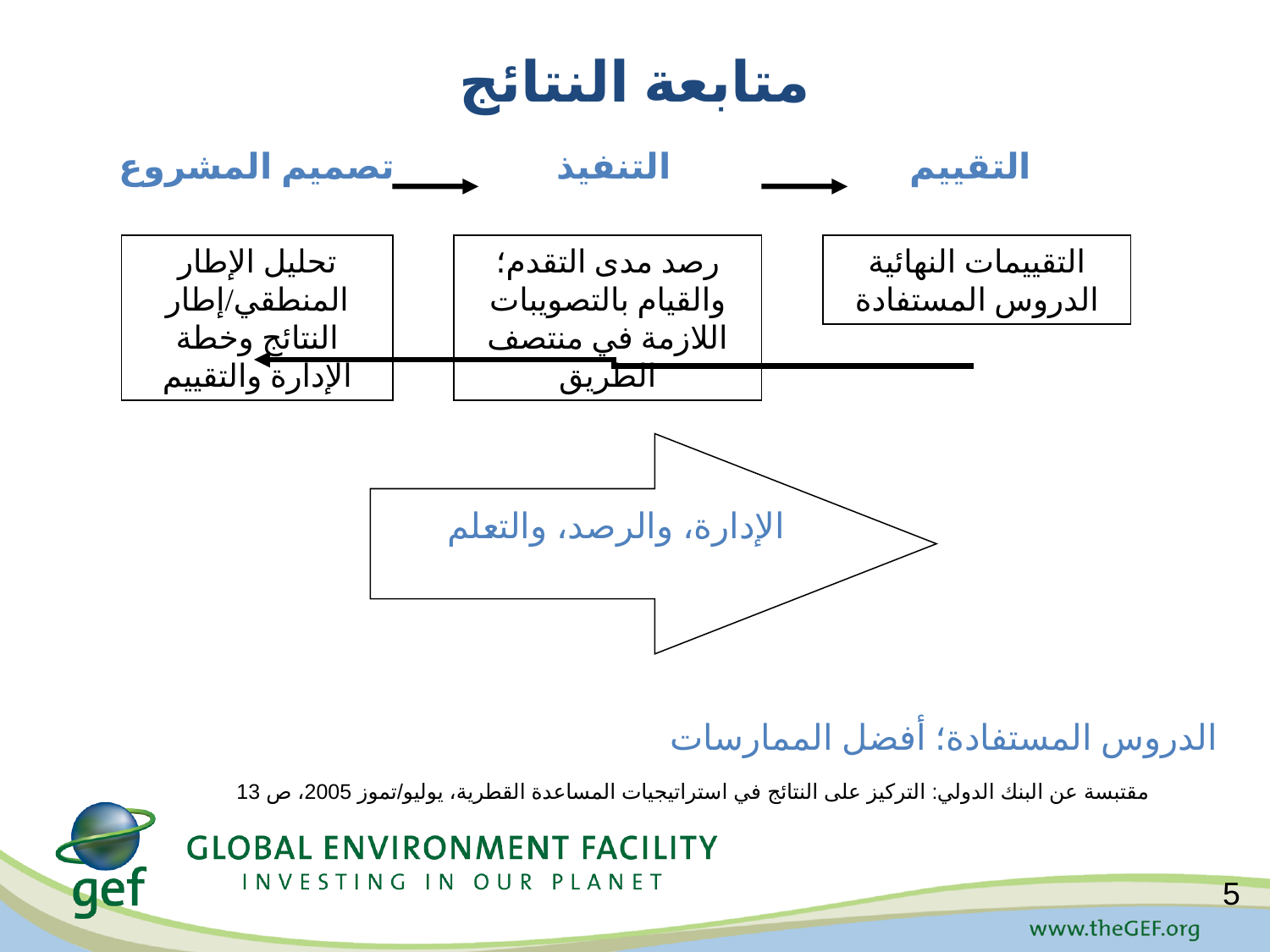

# متابعة النتائج
تصميم المشروع
التنفيذ
التقييم

تحليل الإطار المنطقي/إطار النتائج وخطة الإدارة والتقييم
رصد مدى التقدم؛ والقيام بالتصويبات اللازمة في منتصف الطريق
التقييمات النهائية
الدروس المستفادة

الإدارة، والرصد، والتعلم
الدروس المستفادة؛ أفضل الممارسات
 مقتبسة عن البنك الدولي: التركيز على النتائج في استراتيجيات المساعدة القطرية، يوليو/تموز 2005، ص 13
5